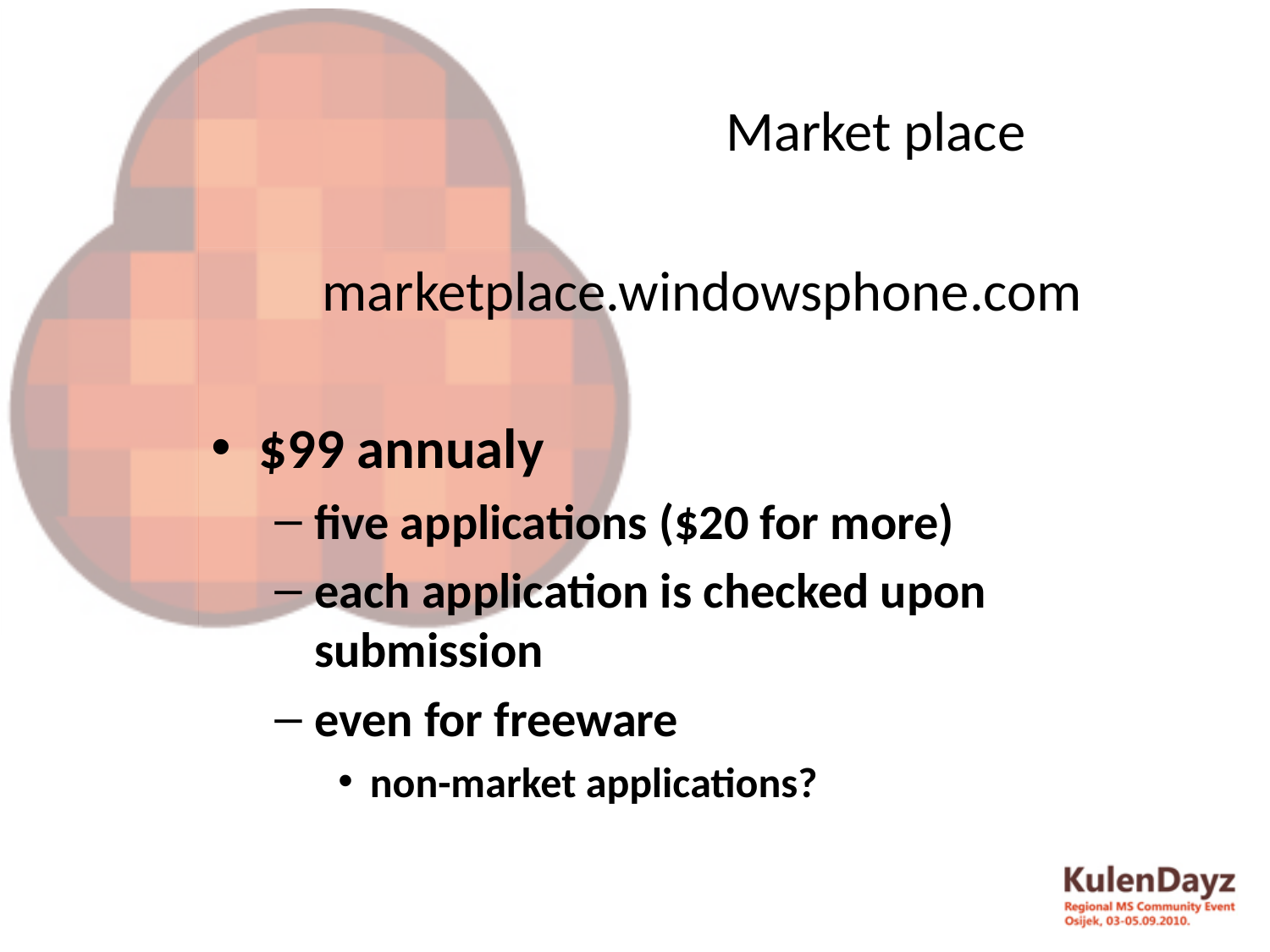

# Market place
marketplace.windowsphone.com

$99 annualy
five applications ($20 for more)
each application is checked upon submission
even for freeware
non-market applications?